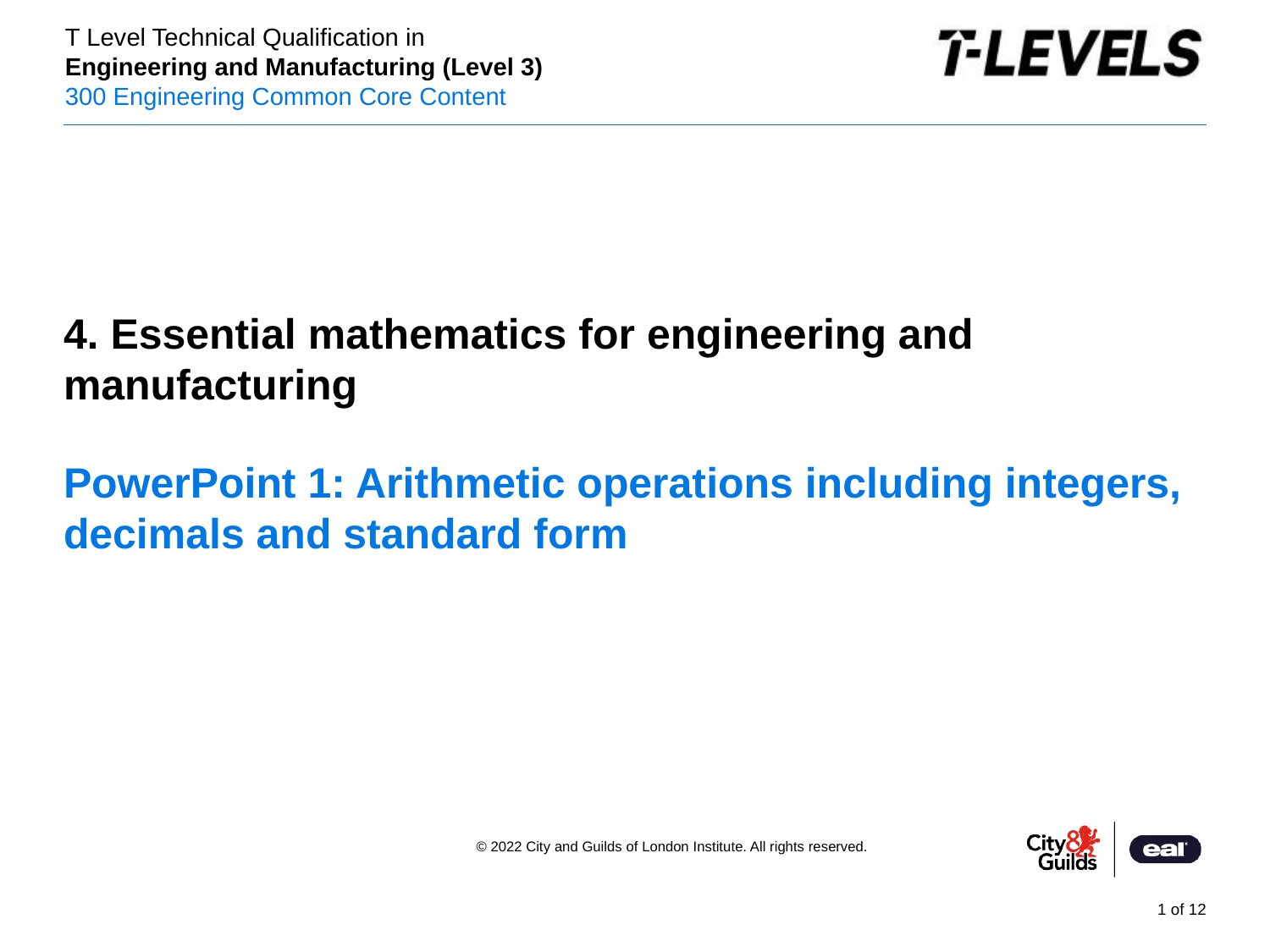

PowerPoint presentation
4. Essential mathematics for engineering and manufacturing
# PowerPoint 1: Arithmetic operations including integers, decimals and standard form